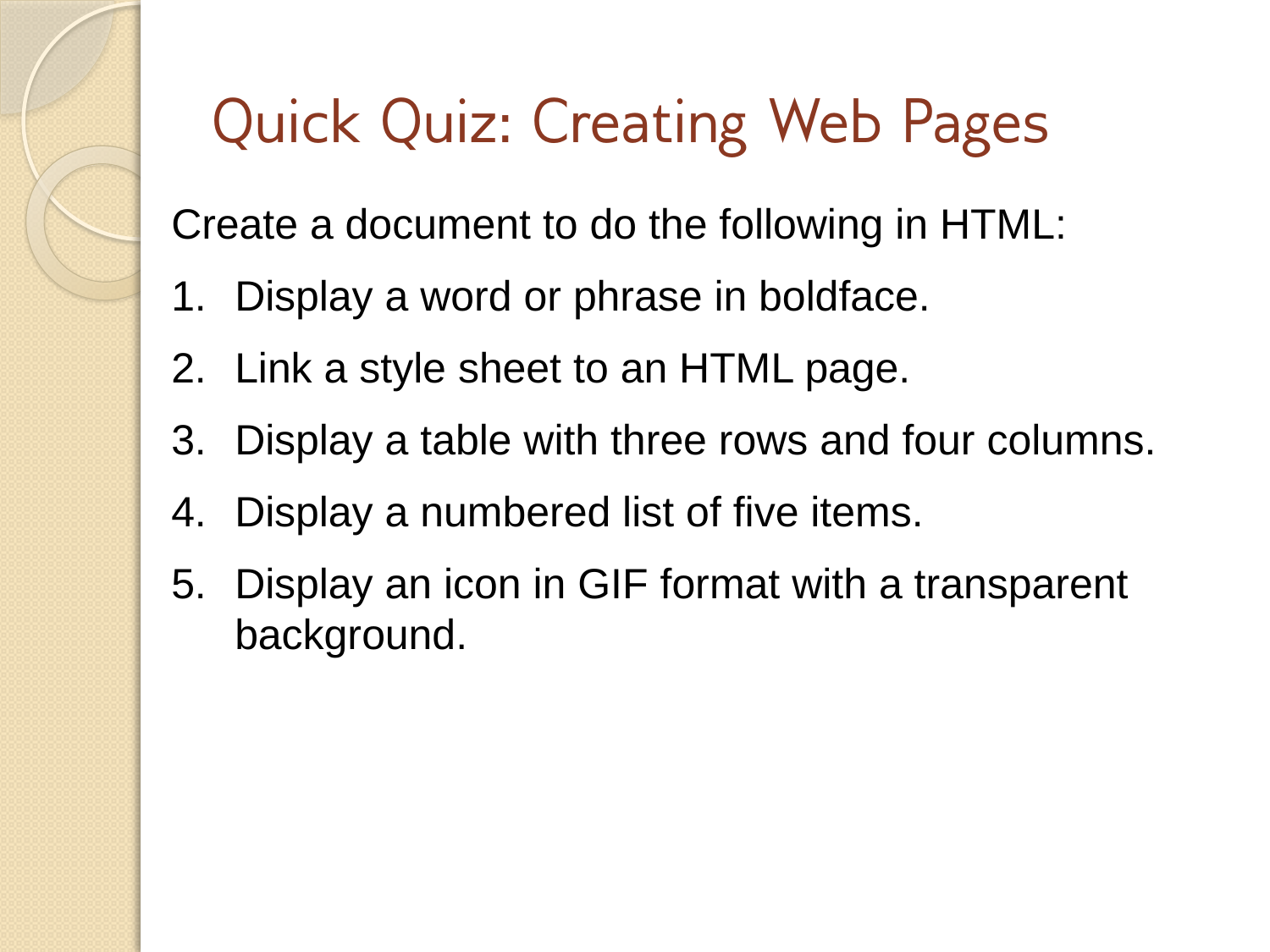

# Quick Quiz: Creating Web Pages
Create a document to do the following in HTML:
1.	Display a word or phrase in boldface.
2.	Link a style sheet to an HTML page.
3.	Display a table with three rows and four columns.
4.	Display a numbered list of five items.
5.	Display an icon in GIF format with a transparent background.